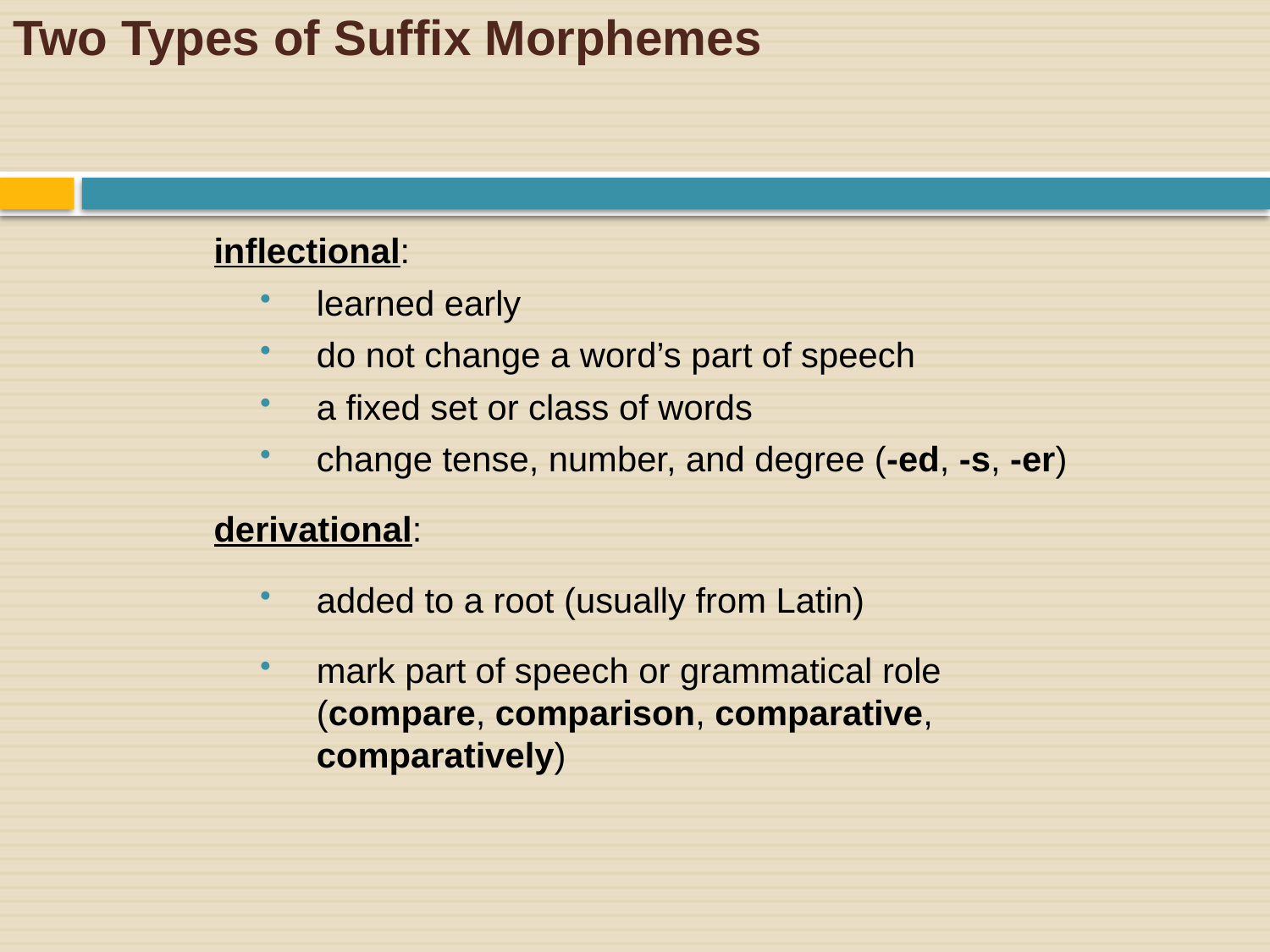

# Two Types of Suffix Morphemes
inflectional:
learned early
do not change a word’s part of speech
a fixed set or class of words
change tense, number, and degree (-ed, -s, -er)
derivational:
added to a root (usually from Latin)
mark part of speech or grammatical role (compare, comparison, comparative, comparatively)